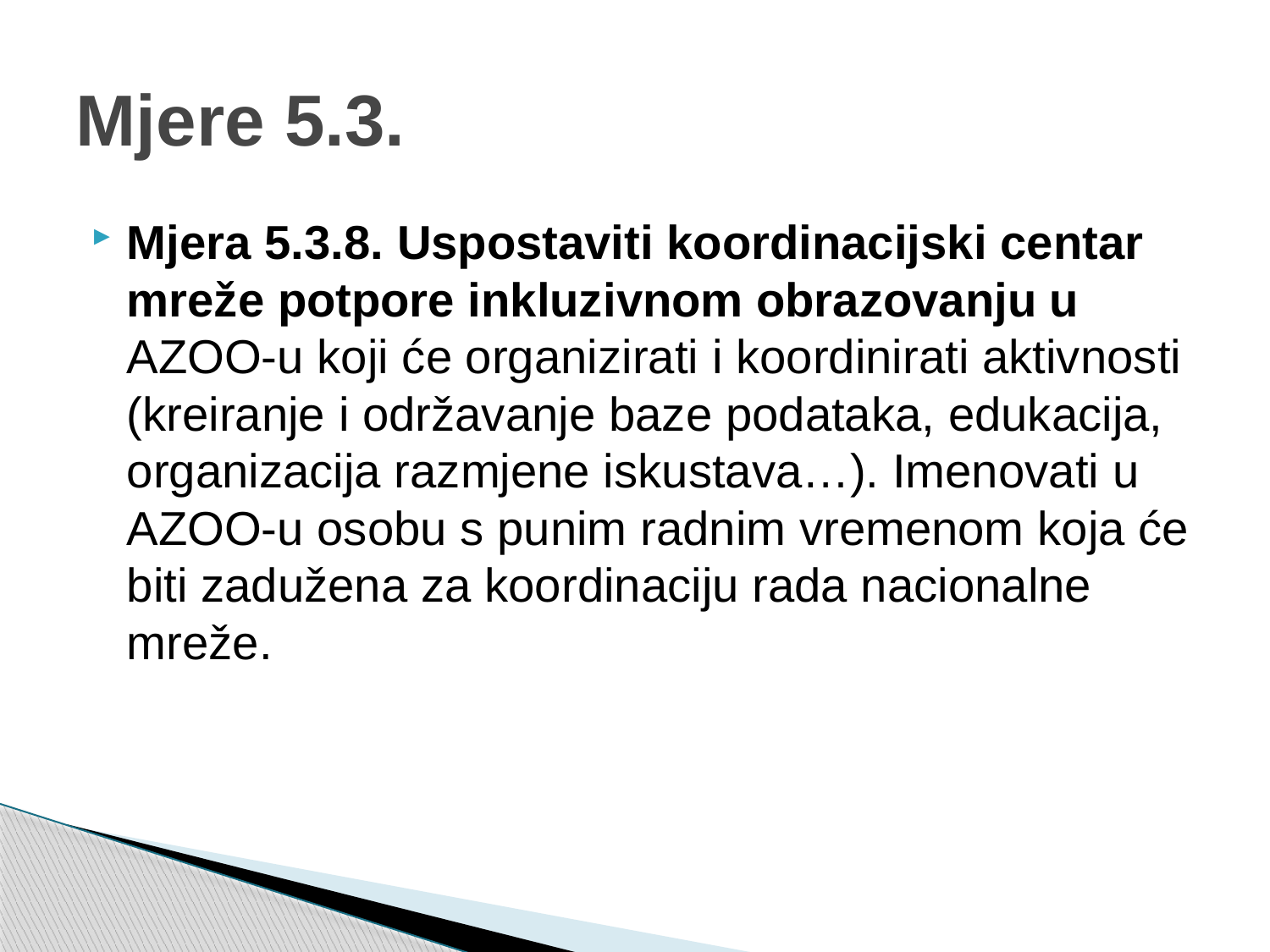

# Mjere 5.3.
Mjera 5.3.8. Uspostaviti koordinacijski centar mreže potpore inkluzivnom obrazovanju u AZOO-u koji će organizirati i koordinirati aktivnosti (kreiranje i održavanje baze podataka, edukacija, organizacija razmjene iskustava…). Imenovati u AZOO-u osobu s punim radnim vremenom koja će biti zadužena za koordinaciju rada nacionalne mreže.